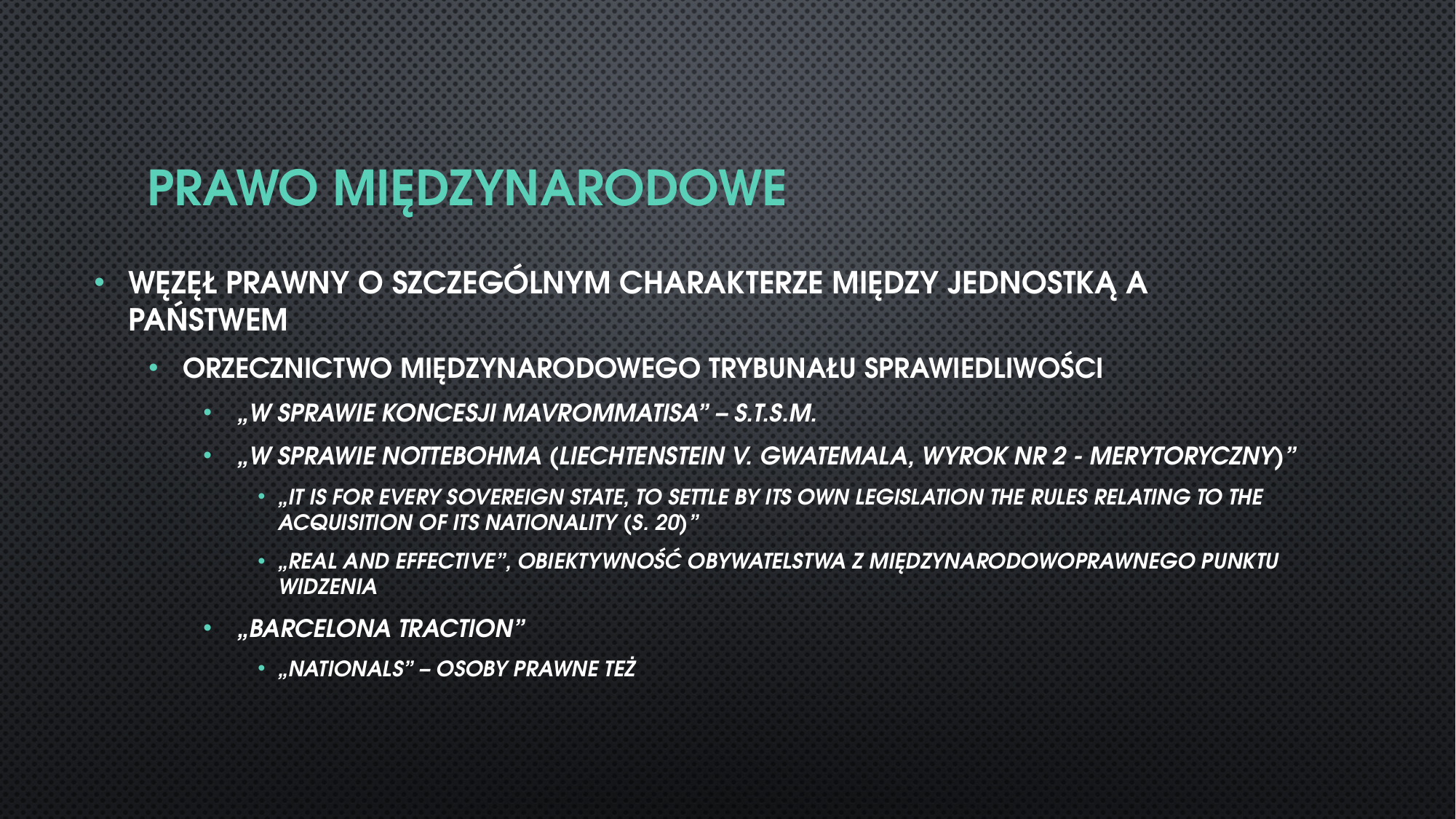

# PRAWO MIĘDZYNARODOWE
WĘZĘŁ PRAWNY O SZCZEGÓLNYM CHARAKTERZE MIĘDZY JEDNOSTKĄ A PAŃSTWEM
ORZECZNICTWO MIĘDZYNARODOWEGO TRYBUNAŁU SPRAWIEDLIWOŚCI
„W SPRAWIE KONCESJI MAVROMMATISA” – S.T.S.M.
„W SPRAWIE NOTTEBOHMA (Liechtenstein v. Gwatemala, wyrok nr 2 - merytoryczny)”
„it is for every sovereign State, to settle by its own legislation the rules relating to the acquisition of its nationality (s. 20)”
„REAL AND EFFECTIVE”, OBIEKTYWNOŚĆ OBYWATELSTWA Z MIĘDZYNARODOWOPRAWNEGO PUNKTU WIDZENIA
„BARCELONA TRACTION”
„Nationals” – osoby prawne też